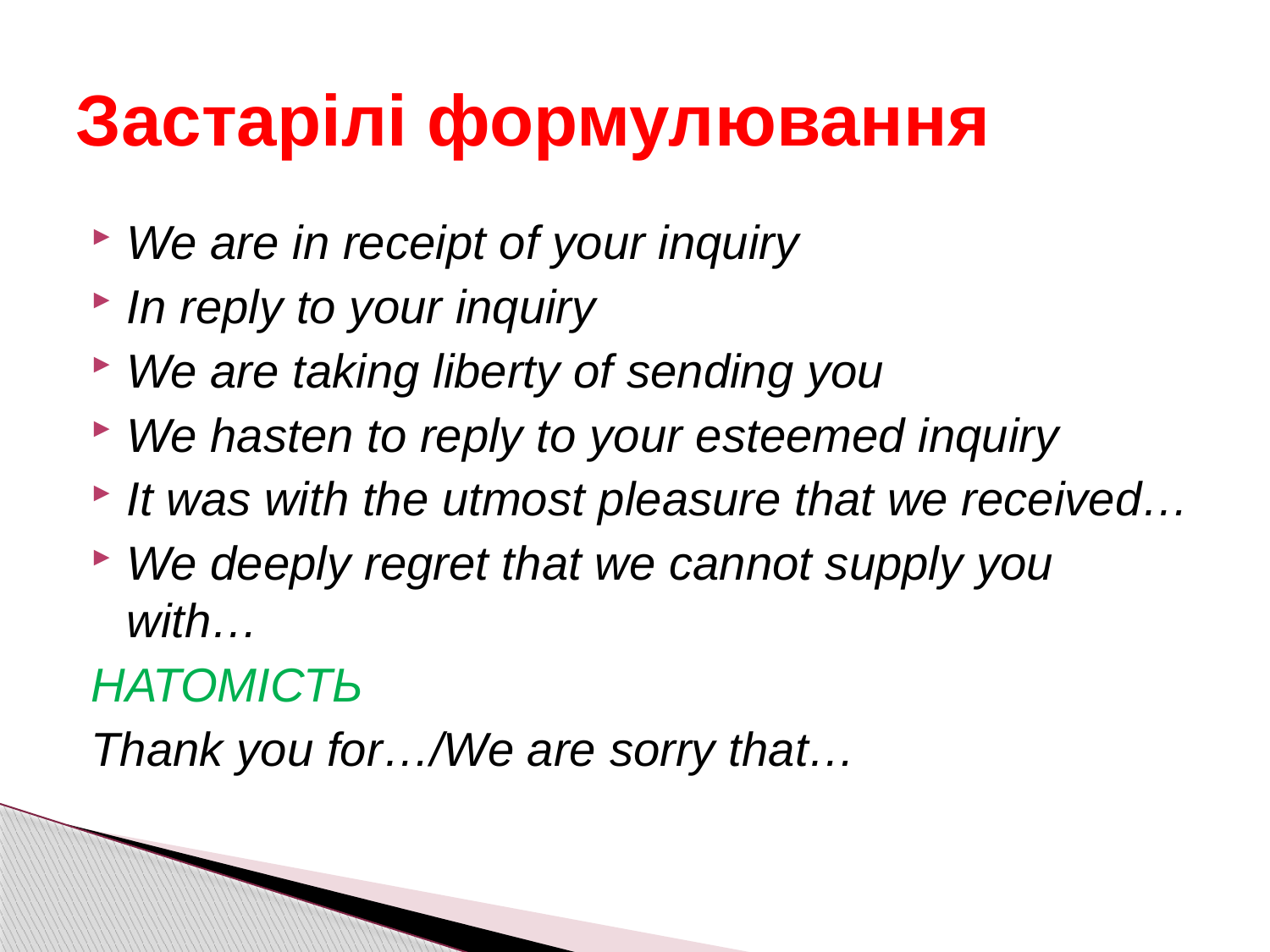

# Застарілі формулювання
We are in receipt of your inquiry
In reply to your inquiry
We are taking liberty of sending you
We hasten to reply to your esteemed inquiry
It was with the utmost pleasure that we received…
We deeply regret that we cannot supply you with…
НАТОМІСТЬ
Thank you for…/We are sorry that…